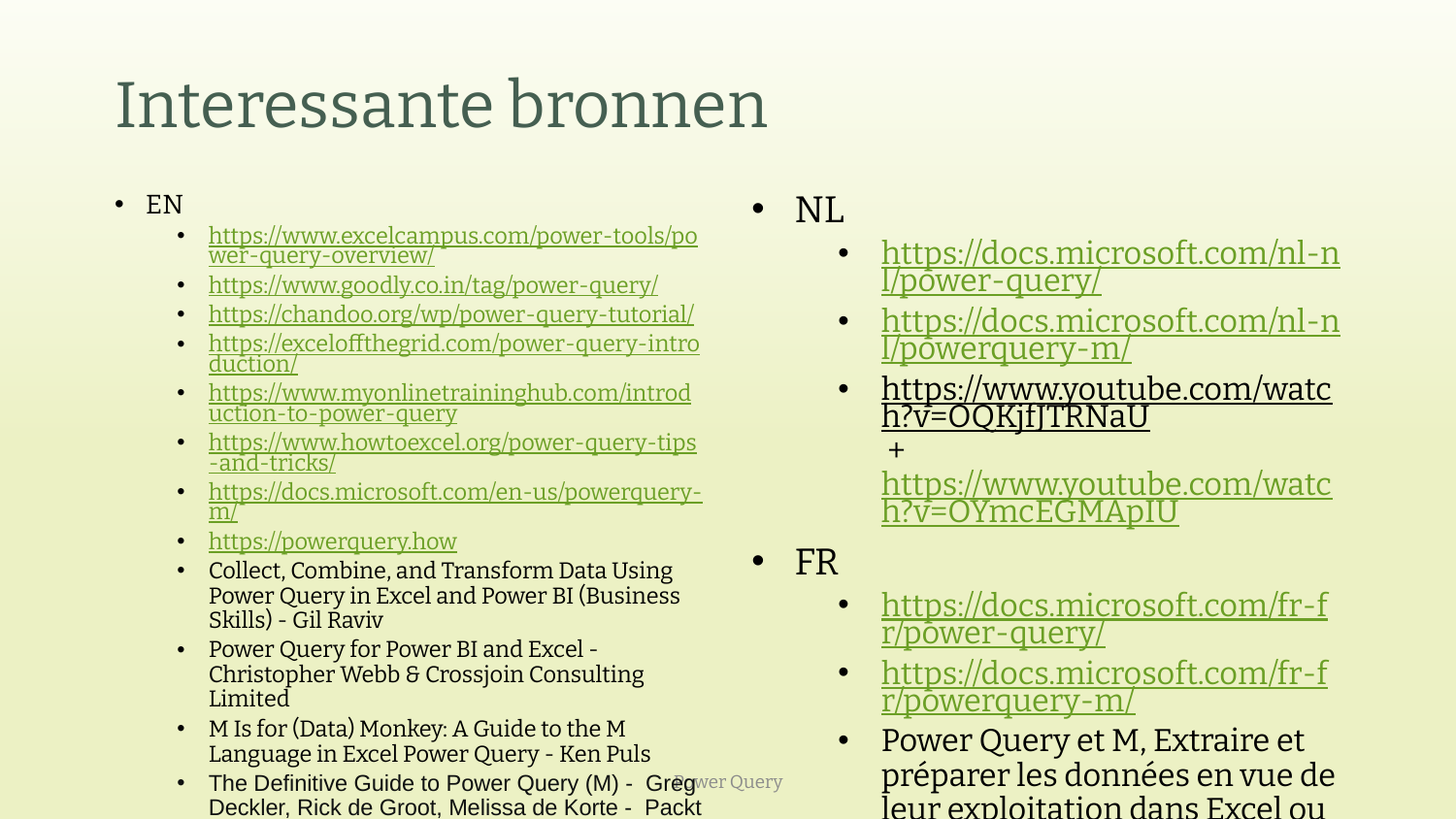

# Interessante bronnen
EN
https://www.excelcampus.com/power-tools/power-query-overview/
https://www.goodly.co.in/tag/power-query/
https://chandoo.org/wp/power-query-tutorial/
https://exceloffthegrid.com/power-query-introduction/
https://www.myonlinetraininghub.com/introduction-to-power-query
https://www.howtoexcel.org/power-query-tips-and-tricks/
https://docs.microsoft.com/en-us/powerquery-m/
https://powerquery.how
Collect, Combine, and Transform Data Using Power Query in Excel and Power BI (Business Skills) - Gil Raviv
Power Query for Power BI and Excel - Christopher Webb & Crossjoin Consulting Limited
M Is for (Data) Monkey: A Guide to the M Language in Excel Power Query - Ken Puls
The Definitive Guide to Power Query (M) -  Greg Deckler, Rick de Groot, Melissa de Korte -  Packt
NL
https://docs.microsoft.com/nl-nl/power-query/
https://docs.microsoft.com/nl-nl/powerquery-m/
https://www.youtube.com/watch?v=OQKjfJTRNaU + https://www.youtube.com/watch?v=OYmcEGMApIU
FR
https://docs.microsoft.com/fr-fr/power-query/
https://docs.microsoft.com/fr-fr/powerquery-m/
Power Query et M, Extraire et préparer les données en vue de leur exploitation dans Excel ou Power BI, André Meyer, 2021

Power Query